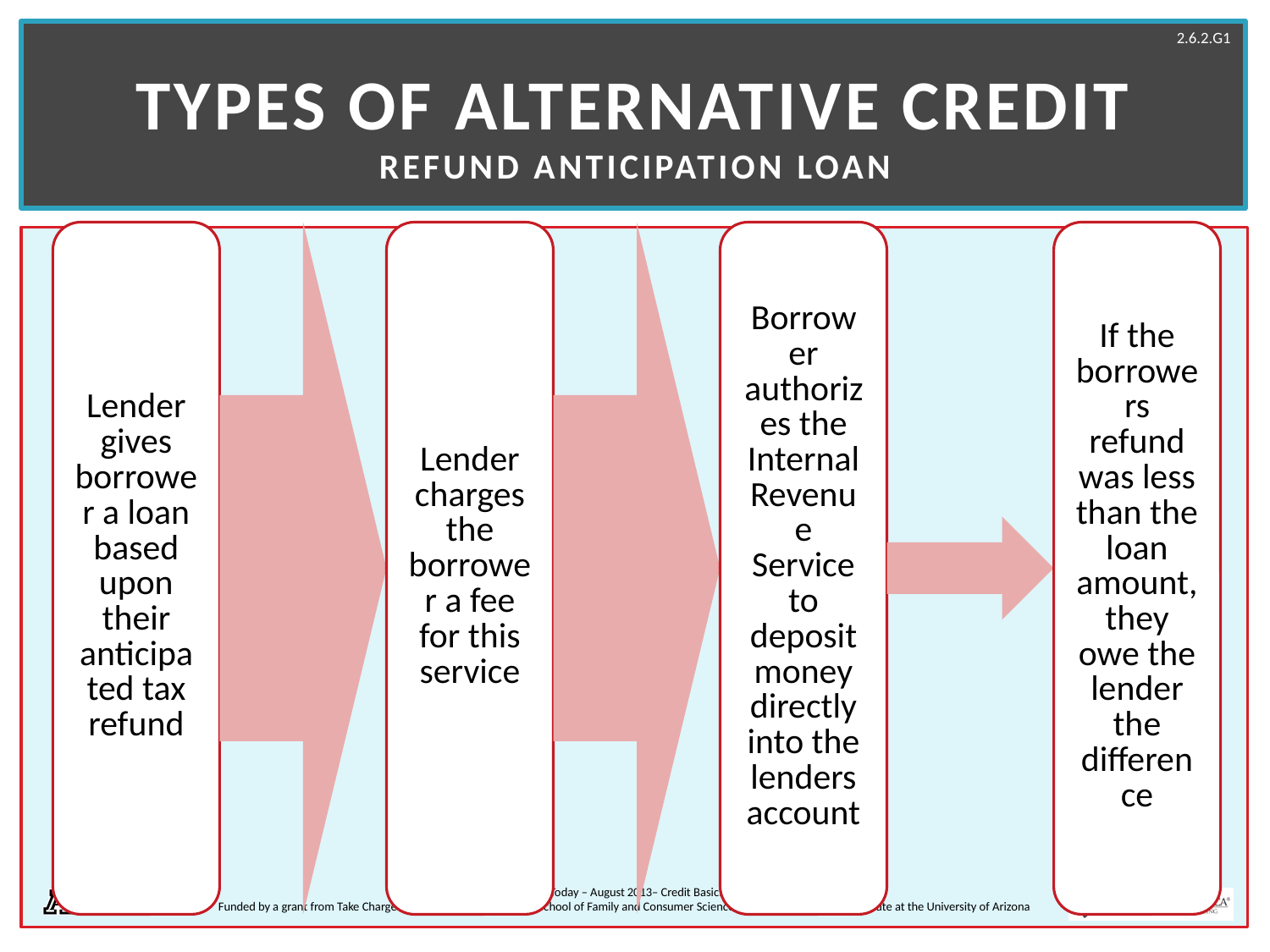

# Types of Alternative Credit Refund Anticipation Loan
Lender gives borrower a loan based upon their anticipated tax refund
Lender charges the borrower a fee for this service
Borrower authorizes the Internal Revenue Service to deposit money directly into the lenders account
If the borrowers refund was less than the loan amount, they owe the lender the difference